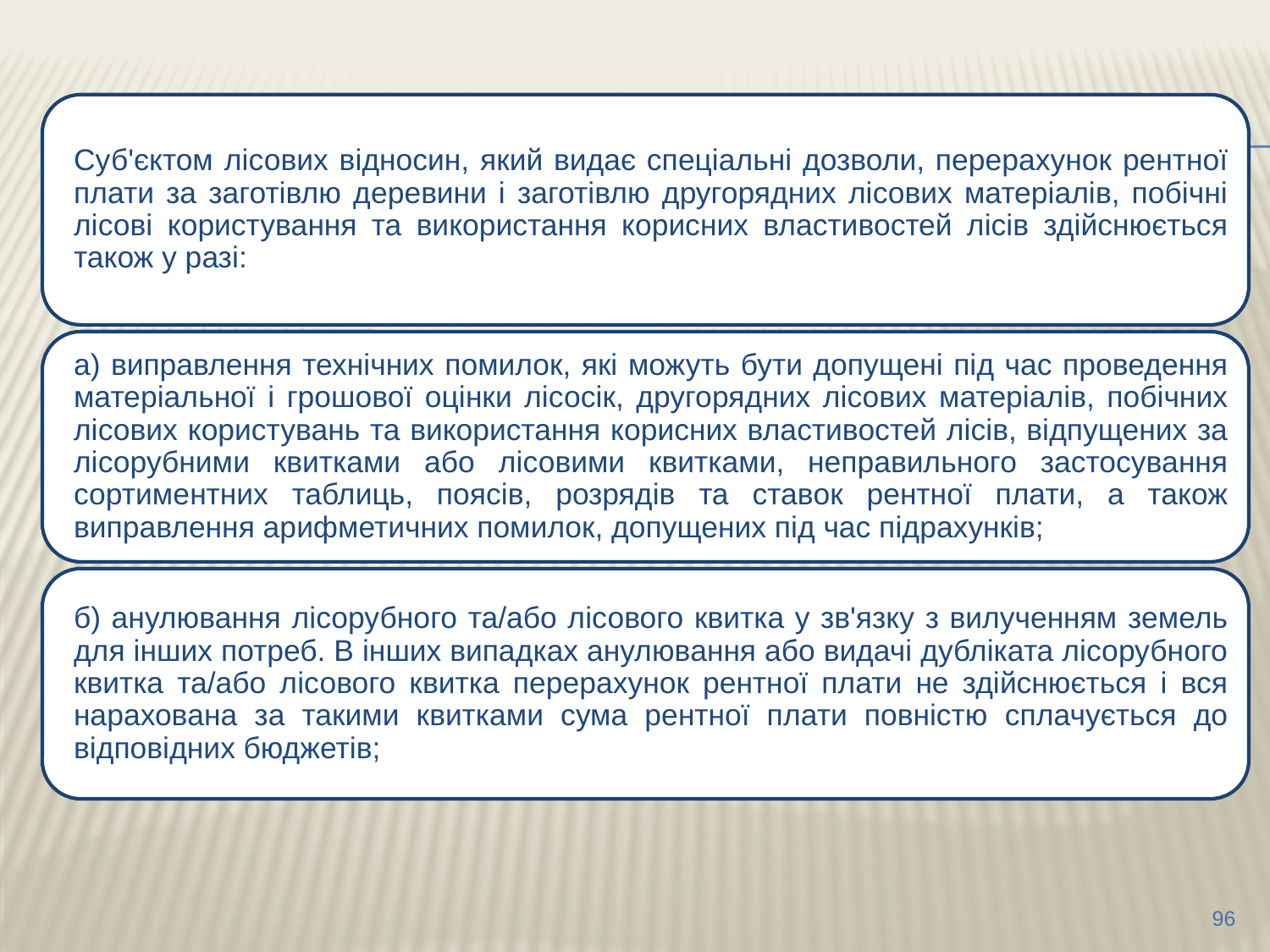

Суб'єктом лісових відносин, який видає спеціальні дозволи, перерахунок рентної плати за заготівлю деревини і заготівлю другорядних лісових матеріалів, побічні лісові користування та використання корисних властивостей лісів здійснюється також у разі:
а) виправлення технічних помилок, які можуть бути допущені під час проведення матеріальної і грошової оцінки лісосік, другорядних лісових матеріалів, побічних лісових користувань та використання корисних властивостей лісів, відпущених за лісорубними квитками або лісовими квитками, неправильного застосування сортиментних таблиць, поясів, розрядів та ставок рентної плати, а також виправлення арифметичних помилок, допущених під час підрахунків;
б) анулювання лісорубного та/або лісового квитка у зв'язку з вилученням земель для інших потреб. В інших випадках анулювання або видачі дубліката лісорубного квитка та/або лісового квитка перерахунок рентної плати не здійснюється і вся нарахована за такими квитками сума рентної плати повністю сплачується до відповідних бюджетів;
96